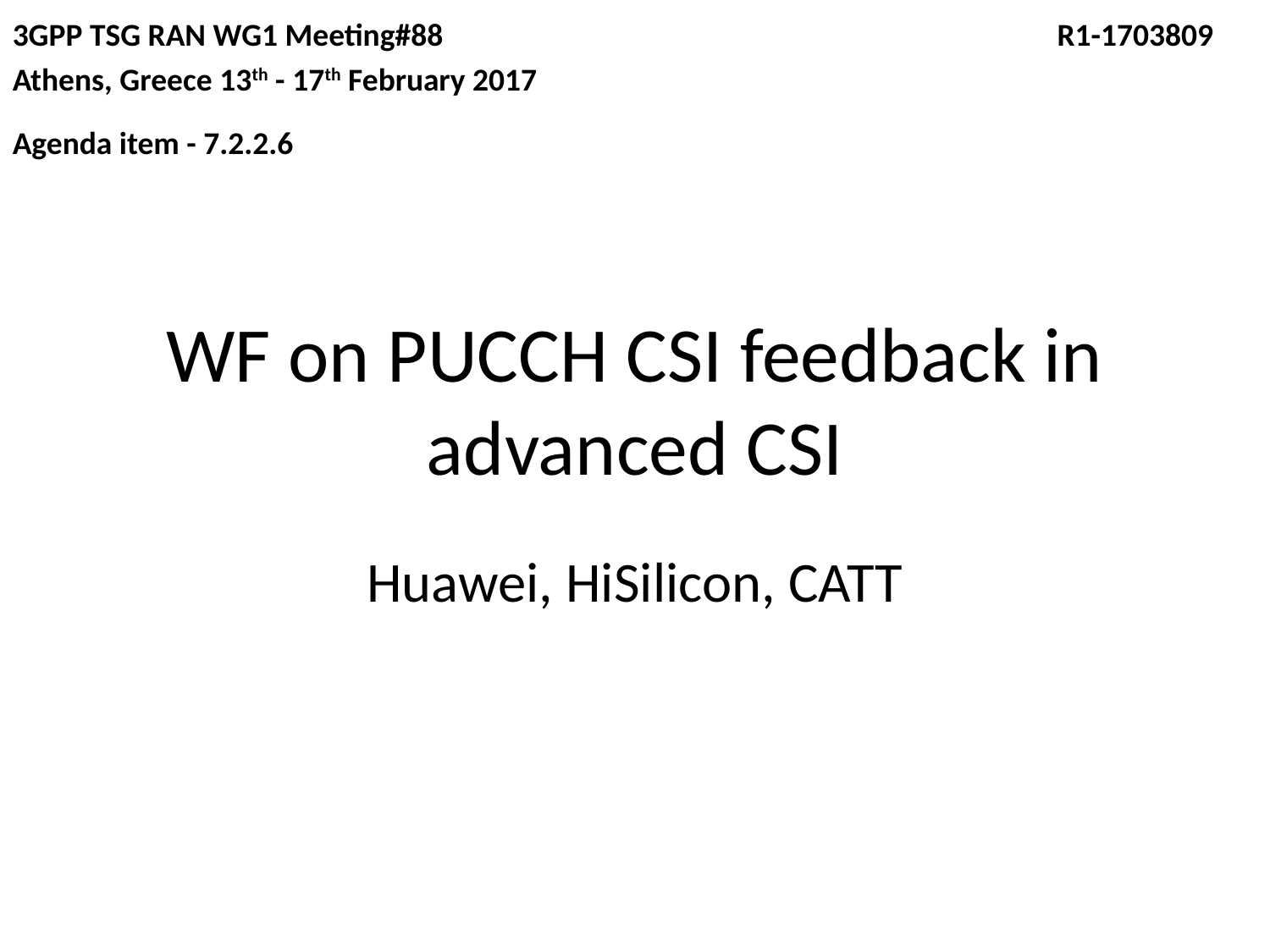

3GPP TSG RAN WG1 Meeting#88               		 	         	    R1-1703809
Athens, Greece 13th - 17th February 2017
Agenda item - 7.2.2.6
# WF on PUCCH CSI feedback in advanced CSI
Huawei, HiSilicon, CATT